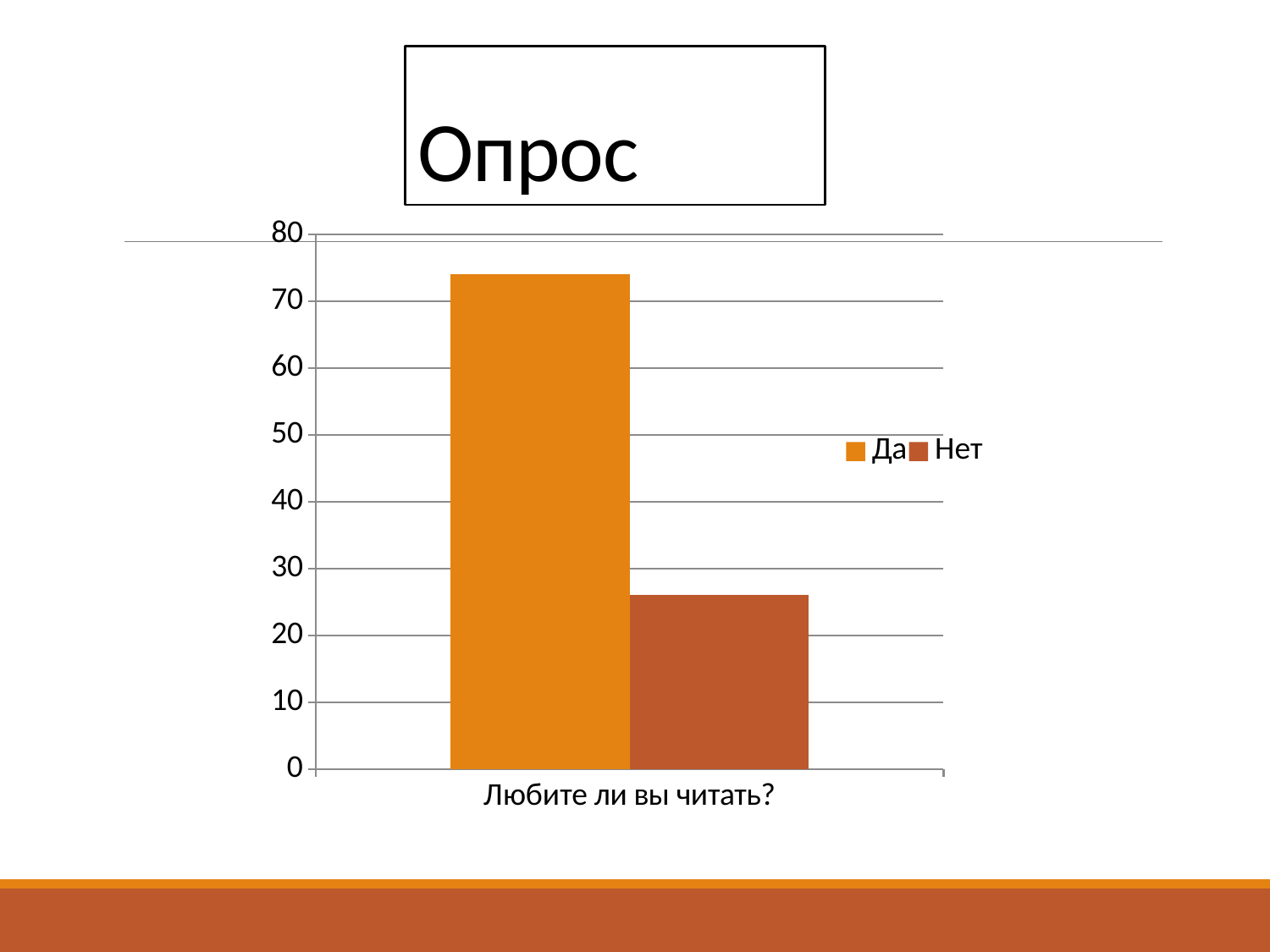

# Опрос

### Chart

| Category | Да | Нет |
|---|---|---|
| Любите ли вы читать? | 74.0 | 26.0 |